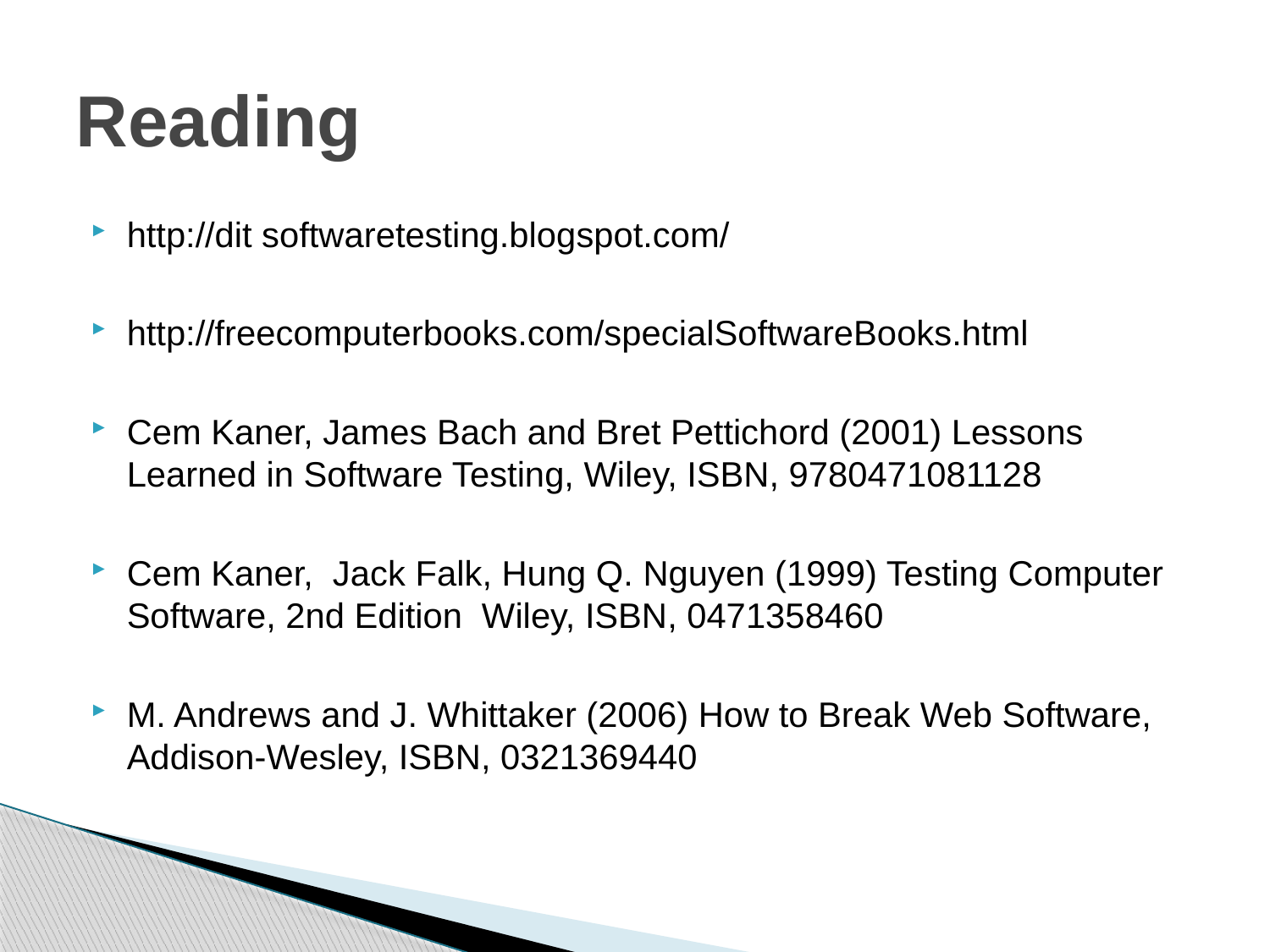

# Reading
http://dit softwaretesting.blogspot.com/

http://freecomputerbooks.com/specialSoftwareBooks.html

Cem Kaner, James Bach and Bret Pettichord (2001) Lessons Learned in Software Testing, Wiley, ISBN, 9780471081128

Cem Kaner,  Jack Falk, Hung Q. Nguyen (1999) Testing Computer Software, 2nd Edition  Wiley, ISBN, 0471358460

M. Andrews and J. Whittaker (2006) How to Break Web Software, Addison-Wesley, ISBN, 0321369440